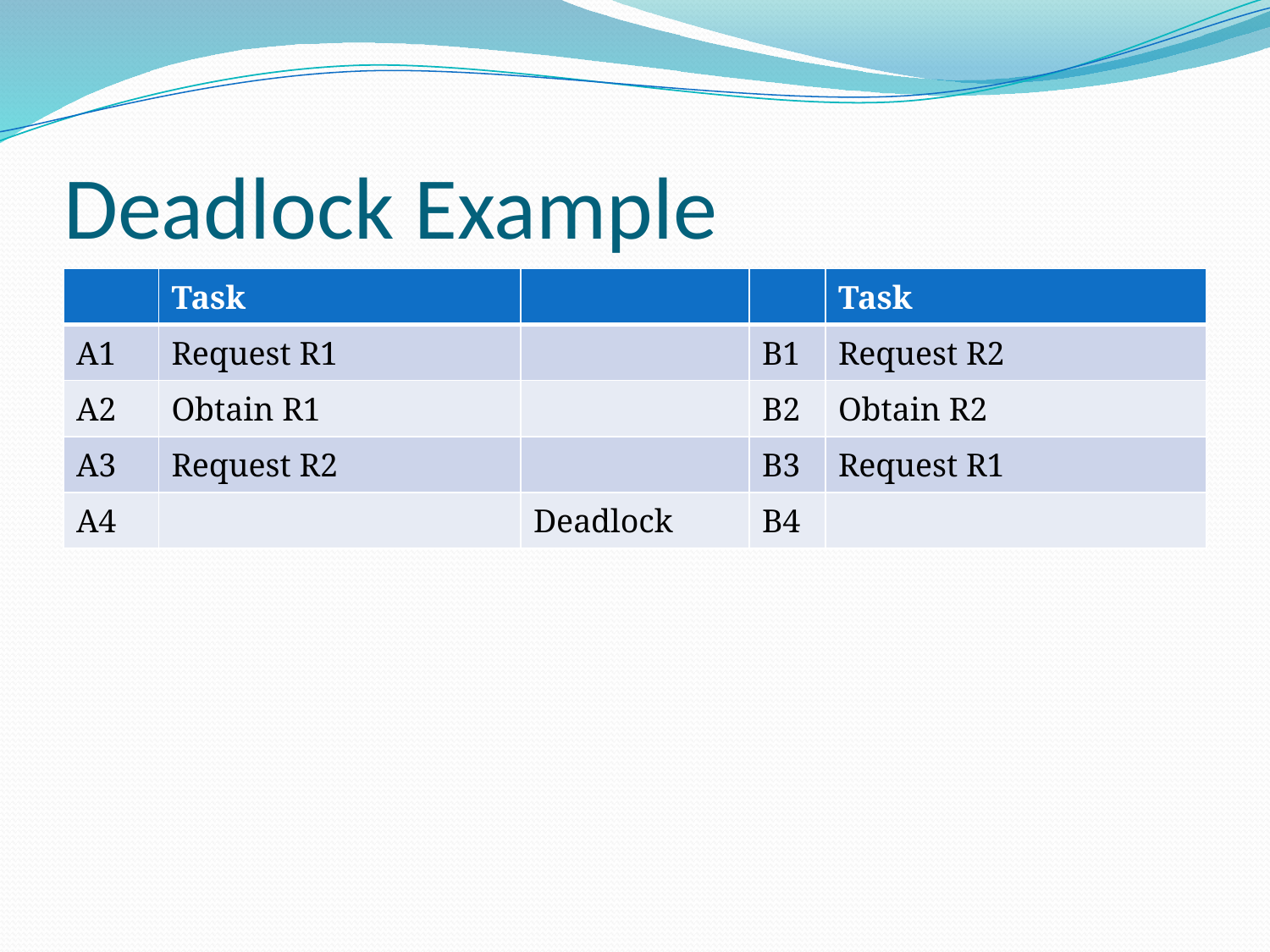

# Deadlock Example
|  | Task |  |  | Task |
| --- | --- | --- | --- | --- |
| A1 | Request R1 |  | B1 | Request R2 |
| A2 | Obtain R1 |  | B2 | Obtain R2 |
| A3 | Request R2 |  | B3 | Request R1 |
| A4 |  | Deadlock | B4 |  |